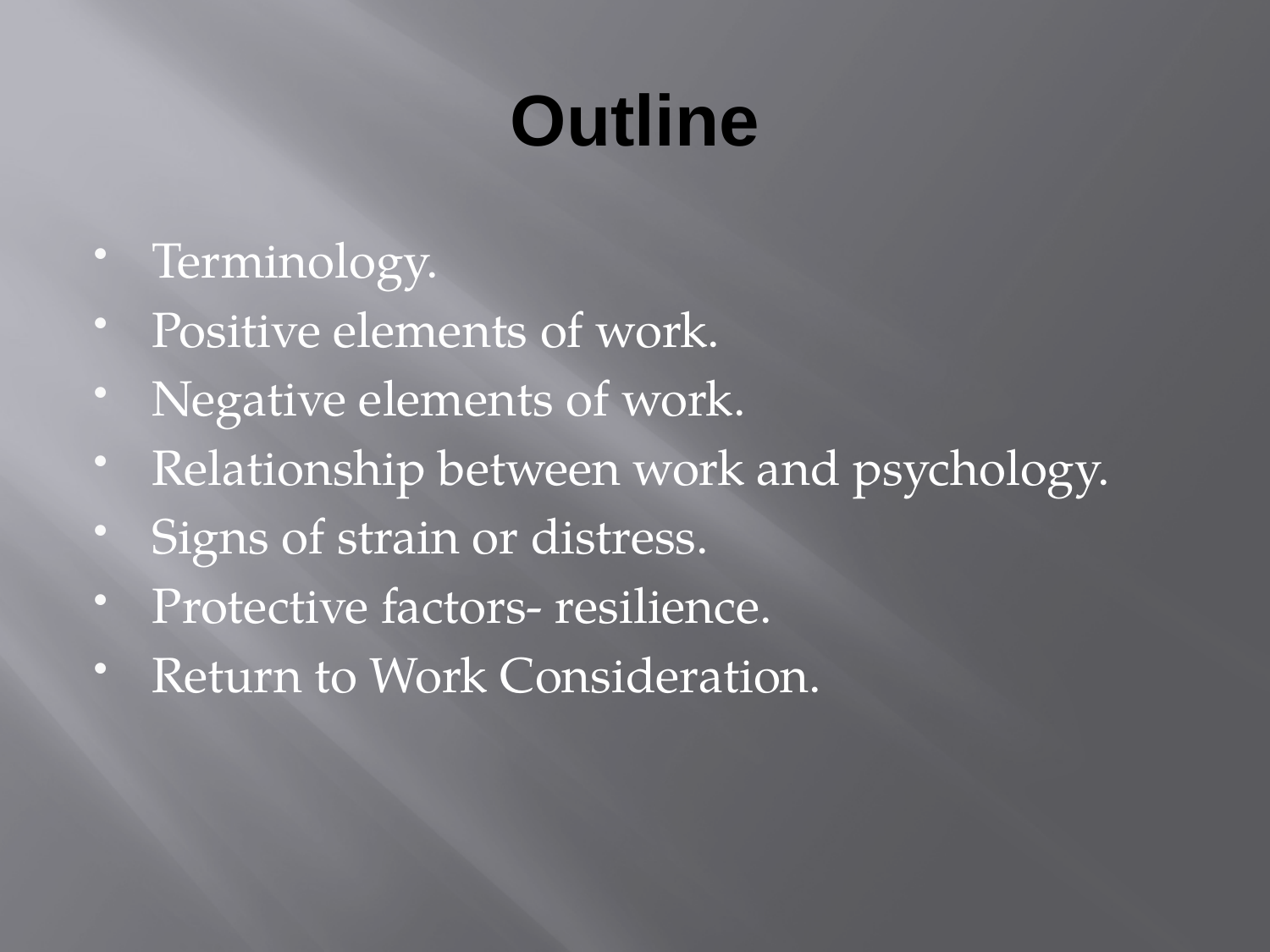

# Outline
Terminology.
Positive elements of work.
Negative elements of work.
Relationship between work and psychology.
Signs of strain or distress.
Protective factors- resilience.
Return to Work Consideration.